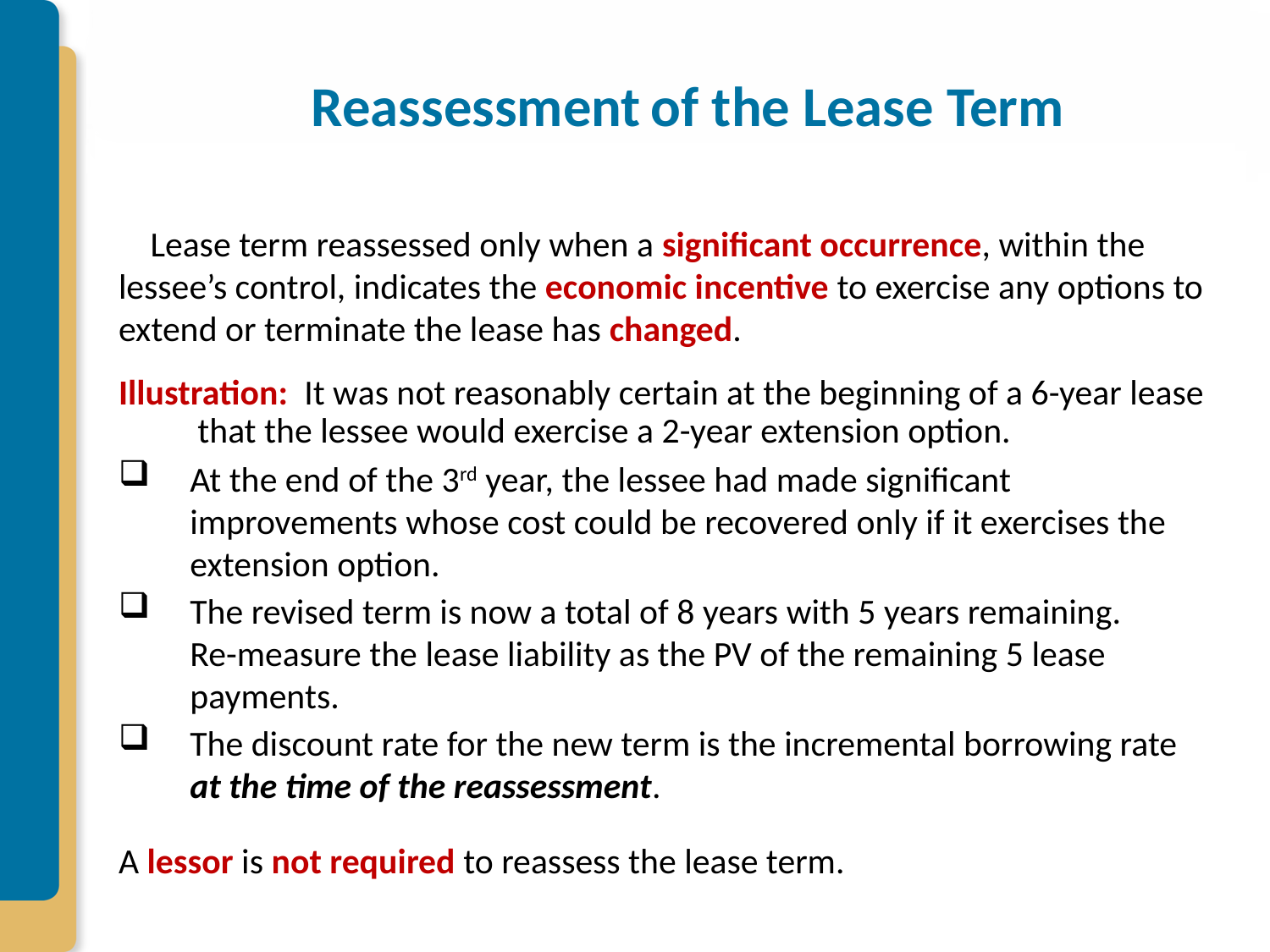

# Reassessment  of the Lease Term
Lease term reassessed only when a significant occurrence, within the lessee’s control, indicates the economic incentive to exercise any options to extend or terminate the lease has changed.

Illustration:  It was not reasonably certain at the beginning of a 6-year lease that the lessee would exercise a 2-year extension option.
At the end of the 3rd year, the lessee had made significant improvements whose cost could be recovered only if it exercises the extension option.
The revised term is now a total of 8 years with 5 years remaining.
Re-measure the lease liability as the PV of the remaining 5 lease payments.
The discount rate for the new term is the incremental borrowing rate
at the time of the reassessment.

A lessor is not required to reassess the lease term.